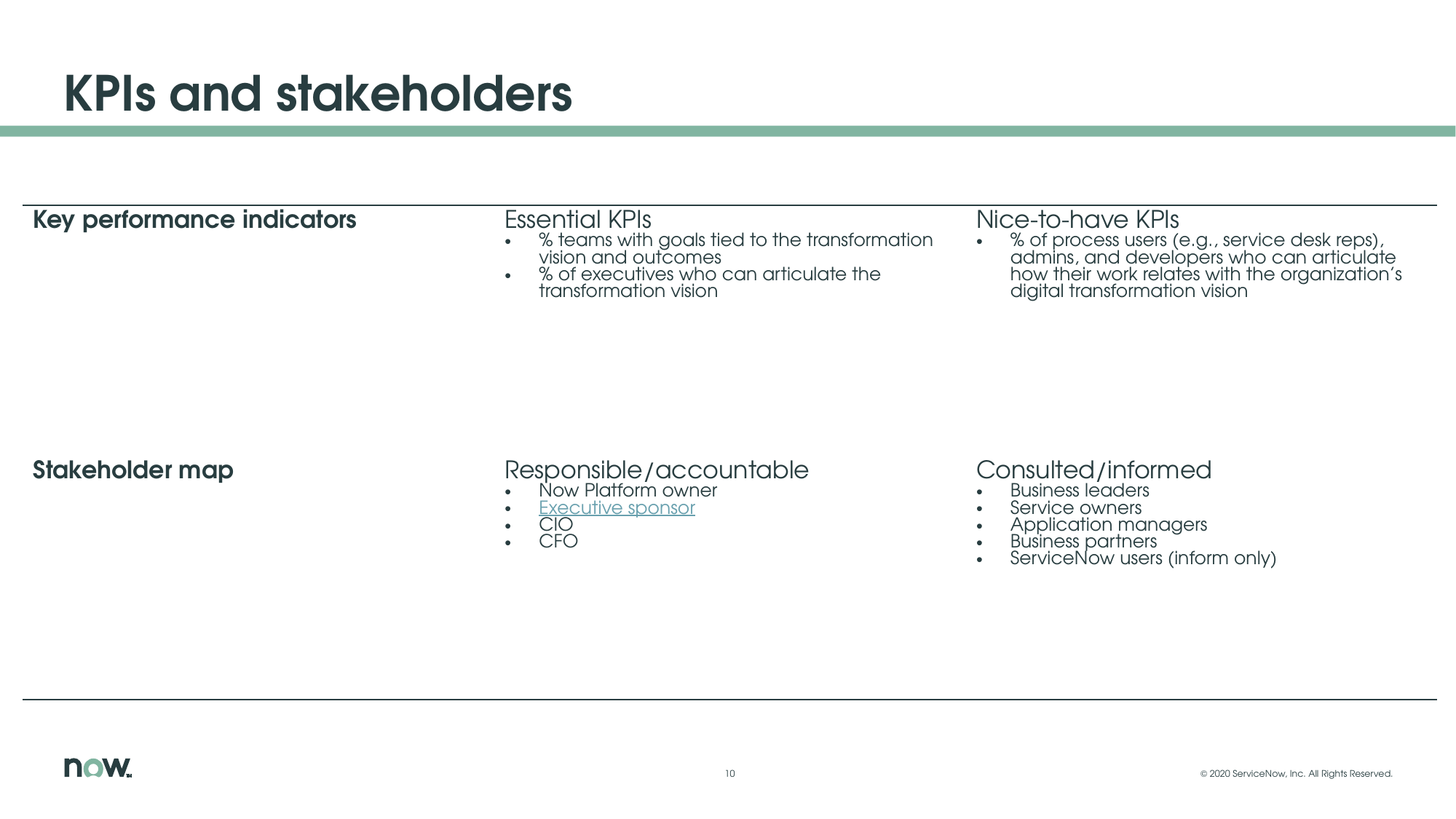

# KPIs and stakeholders

| Key performance indicators | Essential KPIs % teams with goals tied to the transformation vision and outcomes % of executives who can articulate the transformation vision | Nice-to-have KPIs % of process users (e.g., service desk reps), admins, and developers who can articulate how their work relates with the organization’s digital transformation vision |
| --- | --- | --- |
| Stakeholder map | Responsible/accountable Now Platform owner Executive sponsor CIO CFO | Consulted/informed Business leaders Service owners Application managers Business partners ServiceNow users (inform only) |